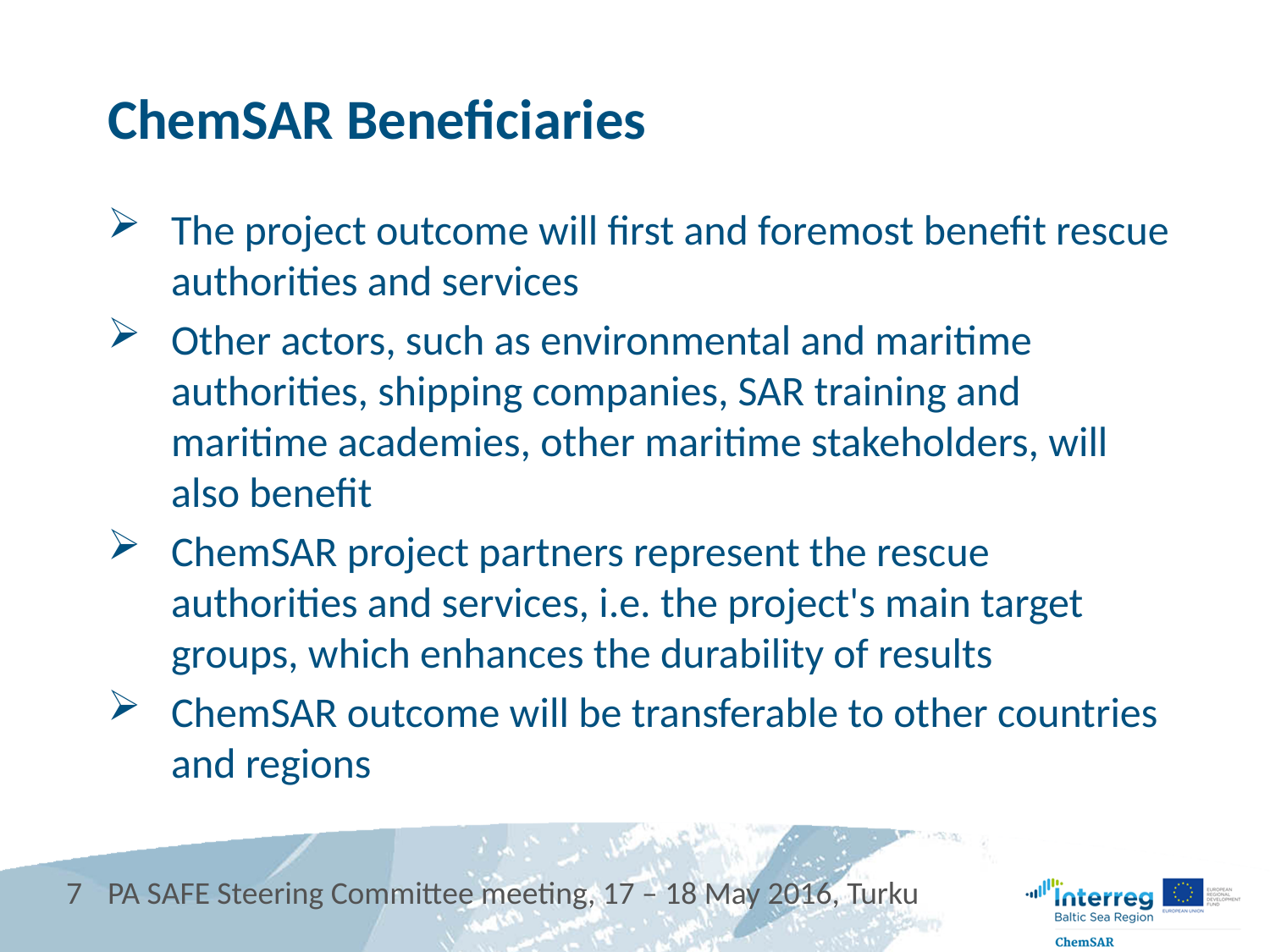

# ChemSAR Beneficiaries
The project outcome will first and foremost benefit rescue authorities and services
Other actors, such as environmental and maritime authorities, shipping companies, SAR training and maritime academies, other maritime stakeholders, will also benefit
ChemSAR project partners represent the rescue authorities and services, i.e. the project's main target groups, which enhances the durability of results
ChemSAR outcome will be transferable to other countries and regions
7
PA SAFE Steering Committee meeting, 17 – 18 May 2016, Turku